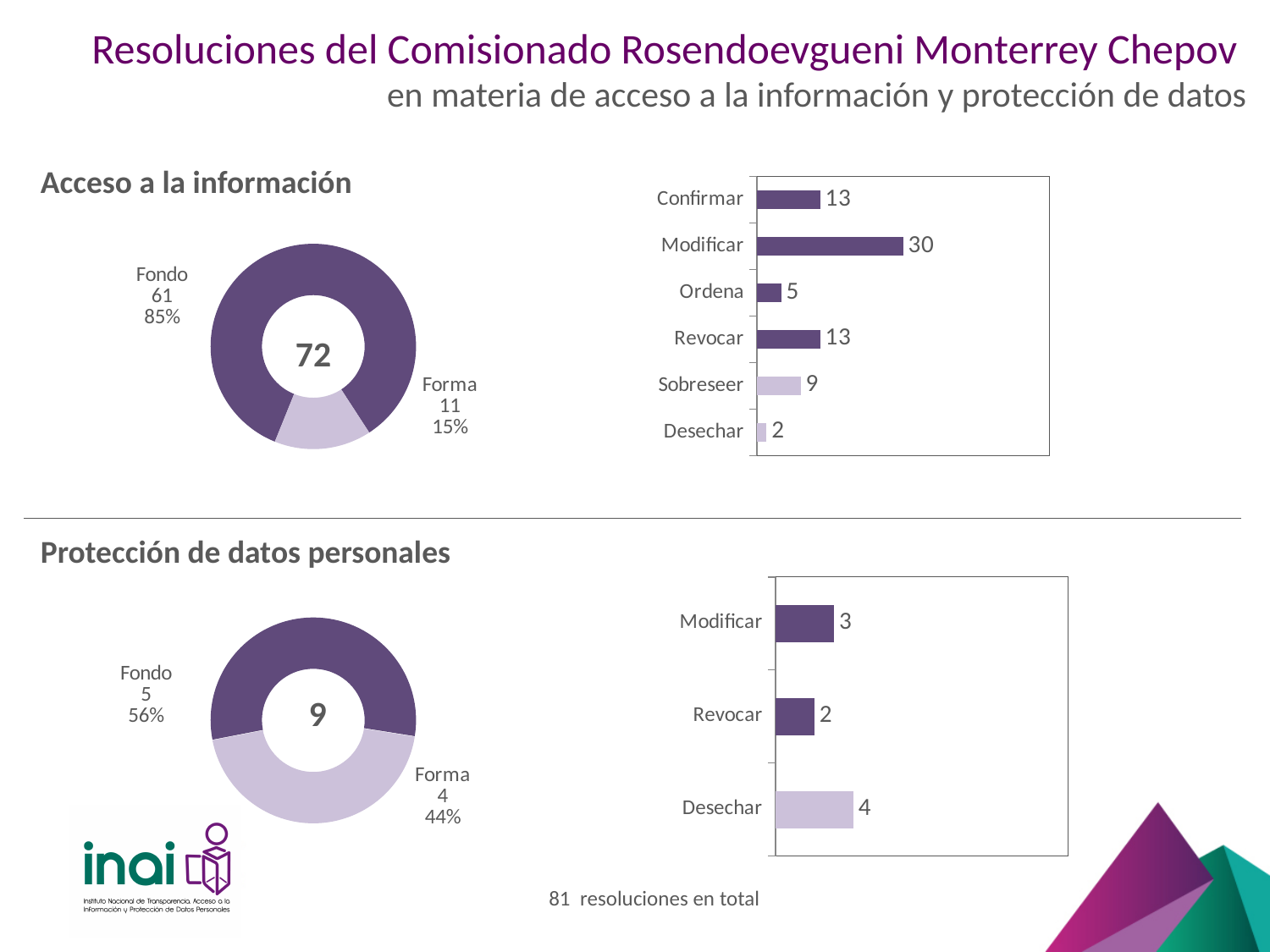

# Resoluciones del Comisionado Rosendoevgueni Monterrey Chepov en materia de acceso a la información y protección de datos
Acceso a la información

### Chart

| Category | Acceso |
|---|---|
| Desechar | 2.0 |
| Sobreseer | 9.0 |
| Revocar | 13.0 |
| Ordena | 5.0 |
| Modificar | 30.0 |
| Confirmar | 13.0 |

### Chart

| Category | Recurso |
|---|---|
| Fondo | 61.0 |
| Forma | 11.0 |
72
Protección de datos personales

### Chart

| Category | Datos  |
|---|---|
| Desechar | 4.0 |
| Revocar | 2.0 |
| Modificar | 3.0 |

### Chart

| Category | Recurso |
|---|---|
| Fondo | 5.0 |
| Forma | 4.0 |
81  resoluciones en total